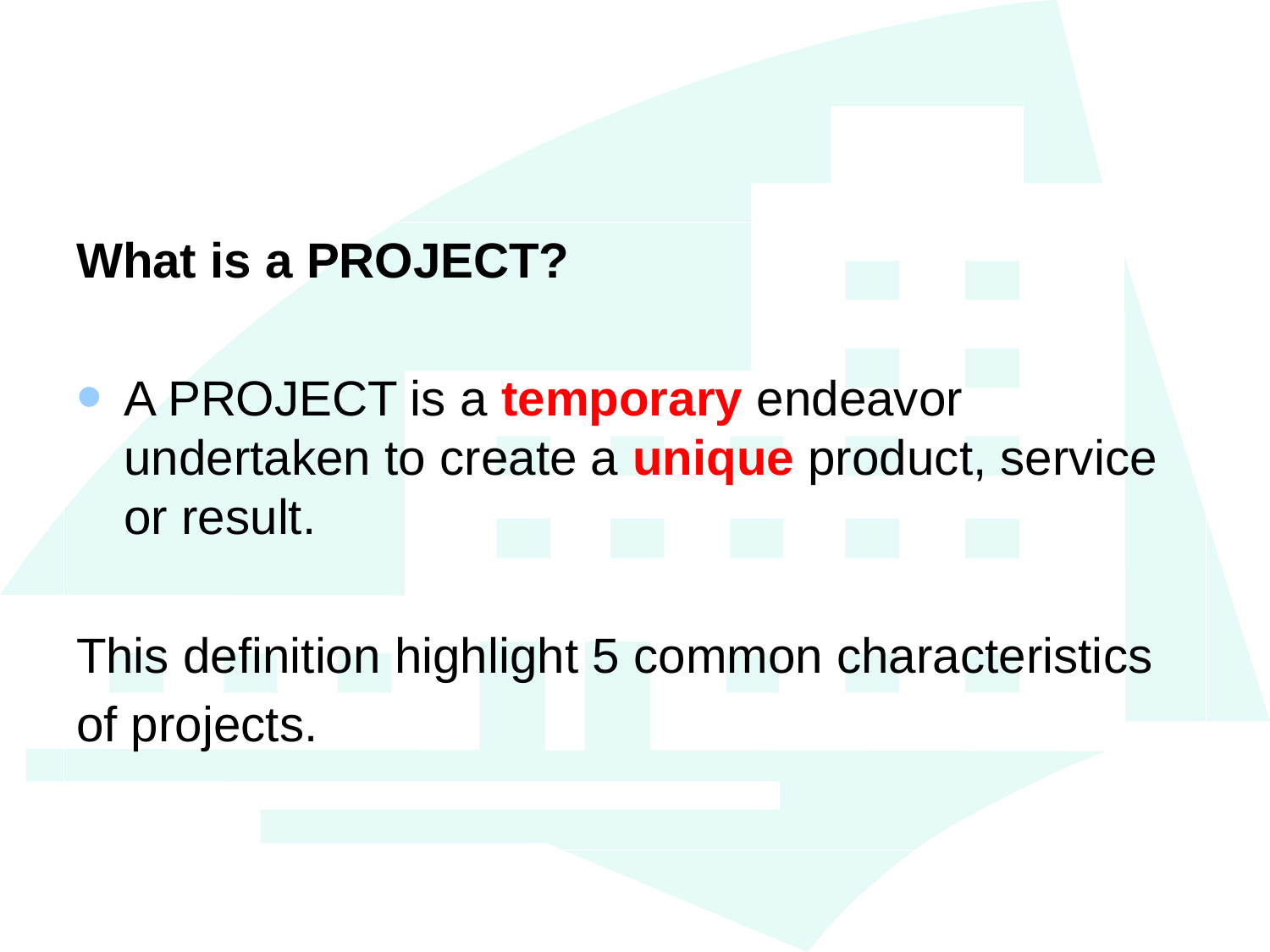

#
What is a PROJECT?

A PROJECT is a temporary endeavor               undertaken to create a unique product, service or result.

This definition highlight 5 common characteristics
of projects.